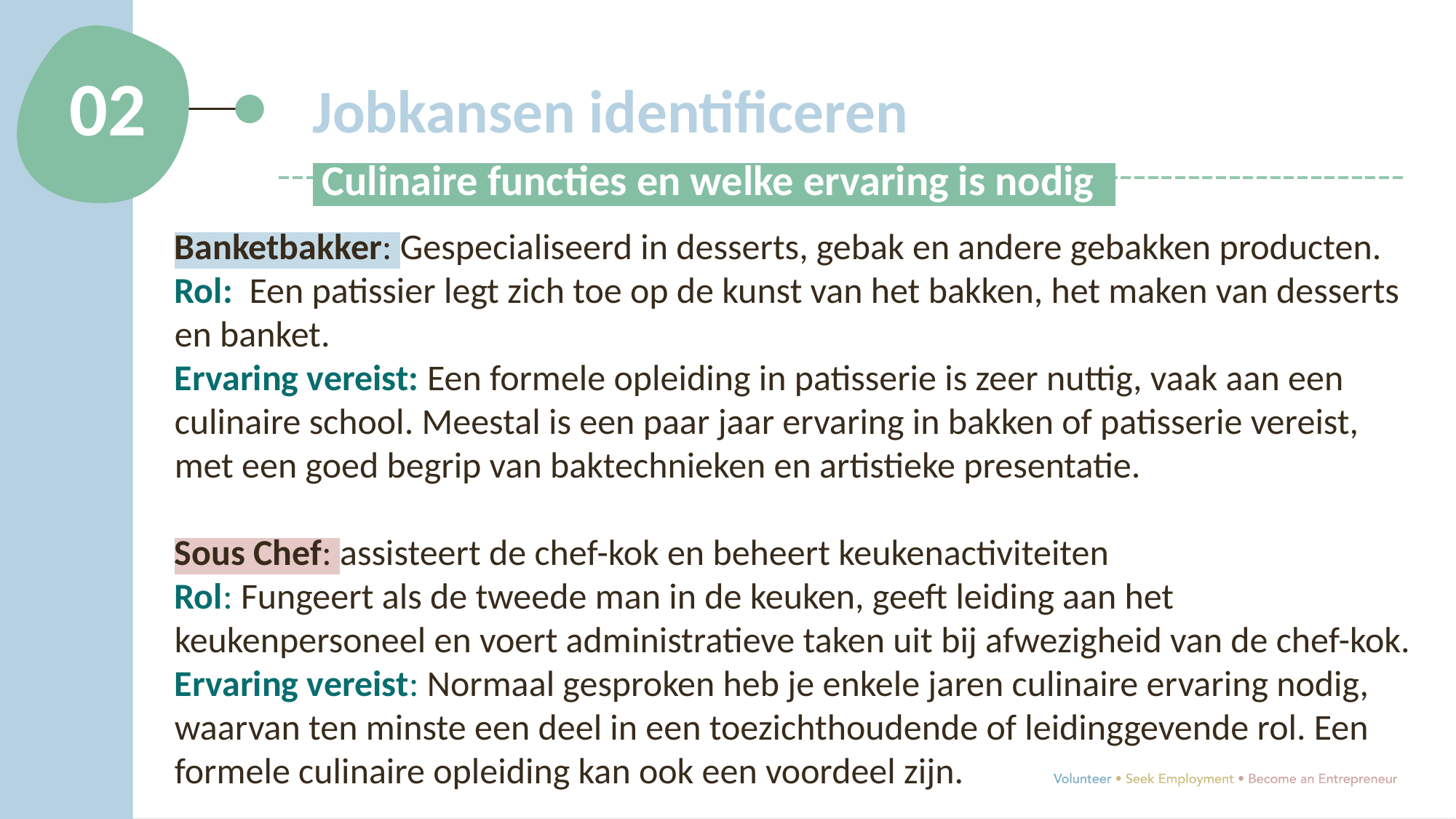

02
Jobkansen identificeren

 Culinaire functies en welke ervaring is nodig:
Banketbakker: Gespecialiseerd in desserts, gebak en andere gebakken producten.
Rol:  Een patissier legt zich toe op de kunst van het bakken, het maken van desserts en banket.
Ervaring vereist: Een formele opleiding in patisserie is zeer nuttig, vaak aan een culinaire school. Meestal is een paar jaar ervaring in bakken of patisserie vereist, met een goed begrip van baktechnieken en artistieke presentatie.

Sous Chef: assisteert de chef-kok en beheert keukenactiviteiten
Rol: Fungeert als de tweede man in de keuken, geeft leiding aan het keukenpersoneel en voert administratieve taken uit bij afwezigheid van de chef-kok.
Ervaring vereist: Normaal gesproken heb je enkele jaren culinaire ervaring nodig, waarvan ten minste een deel in een toezichthoudende of leidinggevende rol. Een formele culinaire opleiding kan ook een voordeel zijn.

.